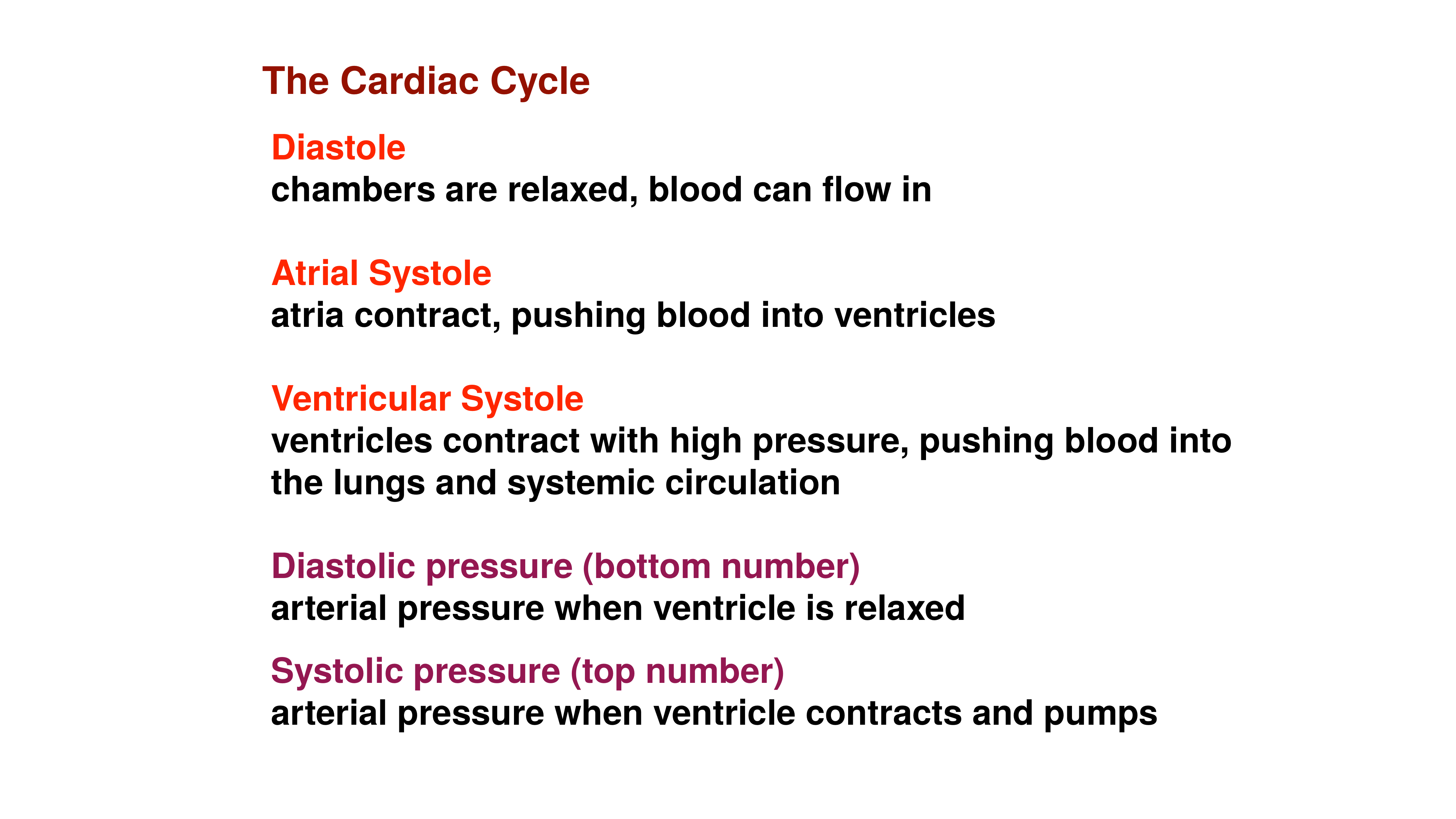

The Cardiac Cycle
Diastole
chambers are relaxed, blood can flow in

Atrial Systole
atria contract, pushing blood into ventricles

Ventricular Systole
ventricles contract with high pressure, pushing blood into the lungs and systemic circulation

Diastolic pressure (bottom number)
arterial pressure when ventricle is relaxed
Systolic pressure (top number)
arterial pressure when ventricle contracts and pumps